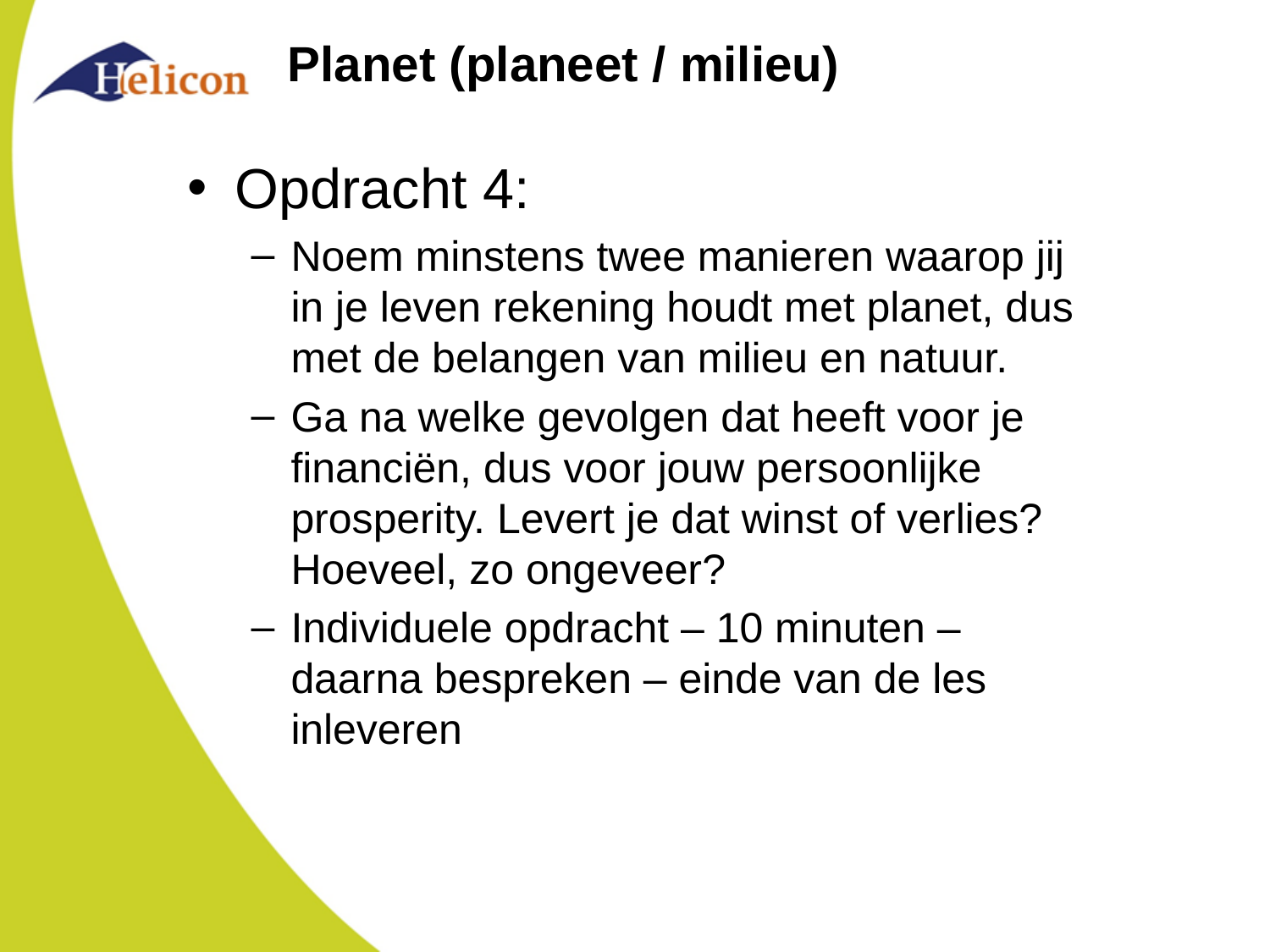

# Planet (planeet / milieu)
Opdracht 4:
Noem minstens twee manieren waarop jij in je leven rekening houdt met planet, dus met de belangen van milieu en natuur.
Ga na welke gevolgen dat heeft voor je financiën, dus voor jouw persoonlijke prosperity. Levert je dat winst of verlies? Hoeveel, zo ongeveer?
Individuele opdracht – 10 minuten – daarna bespreken – einde van de les inleveren